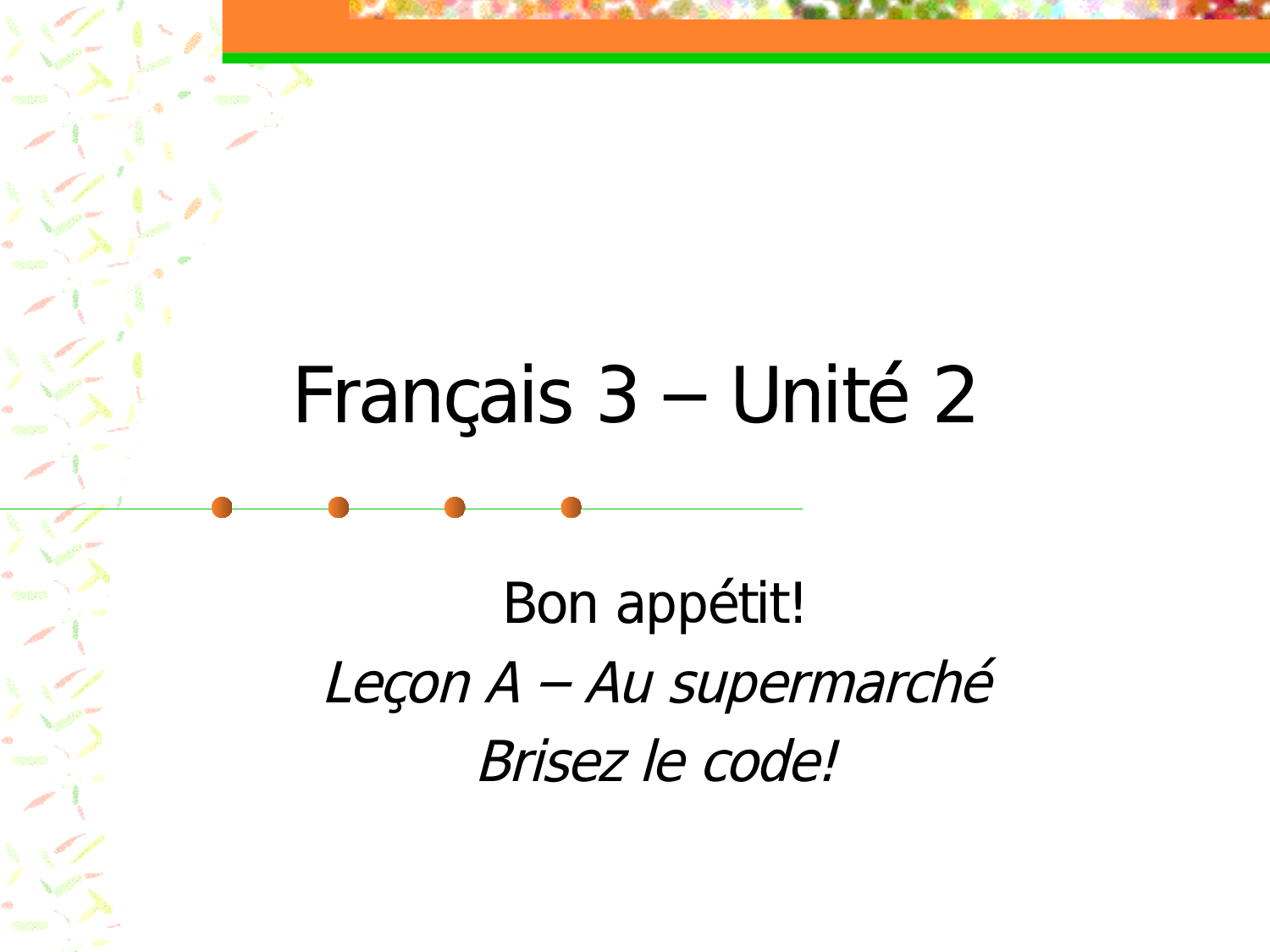

# Français 3 – Unité 2
Bon appétit!
Leçon A – Au supermarché
Brisez le code!